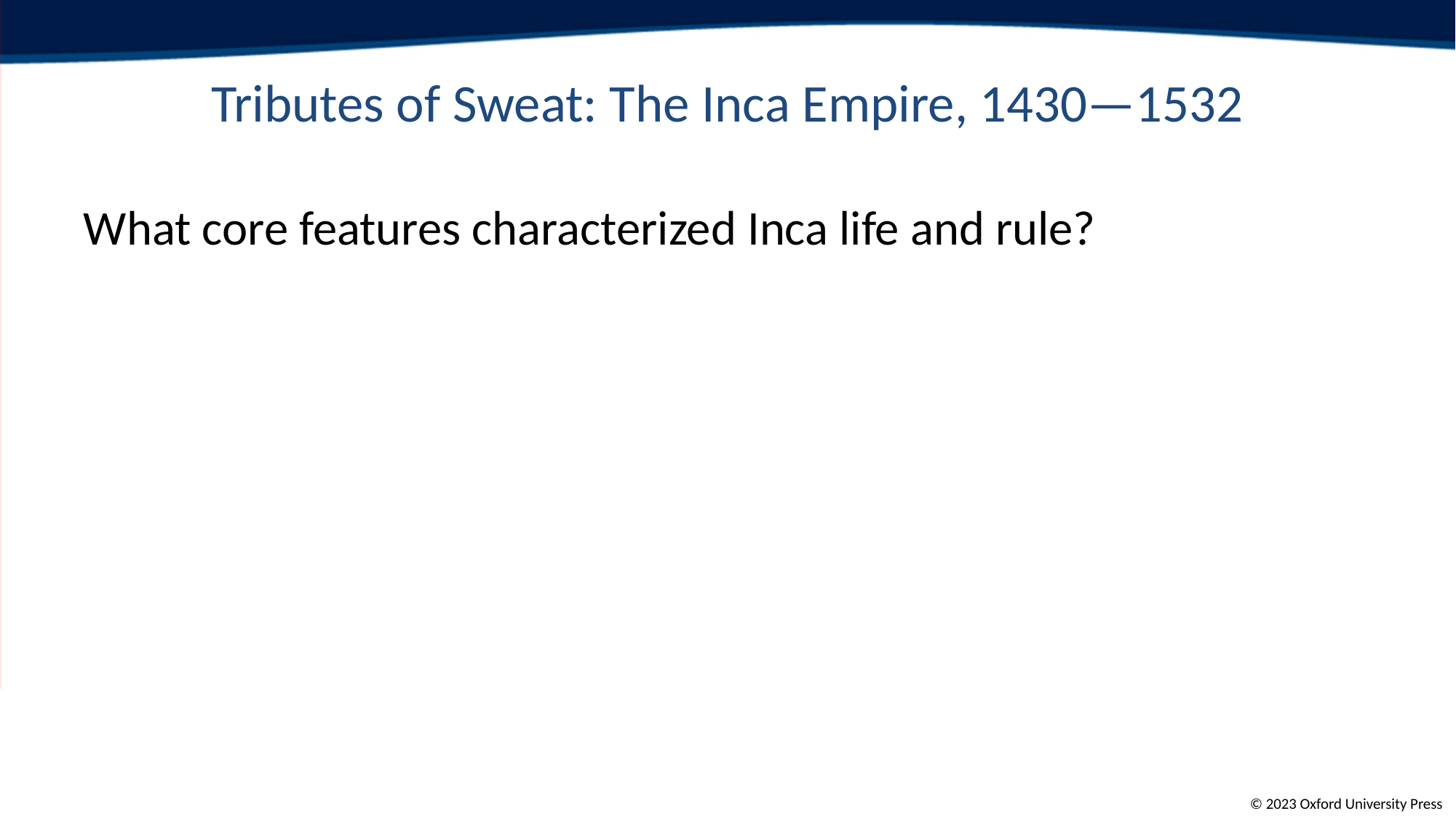

# Tributes of Sweat: The Inca Empire, 1430—1532
What core features characterized Inca life and rule?
19